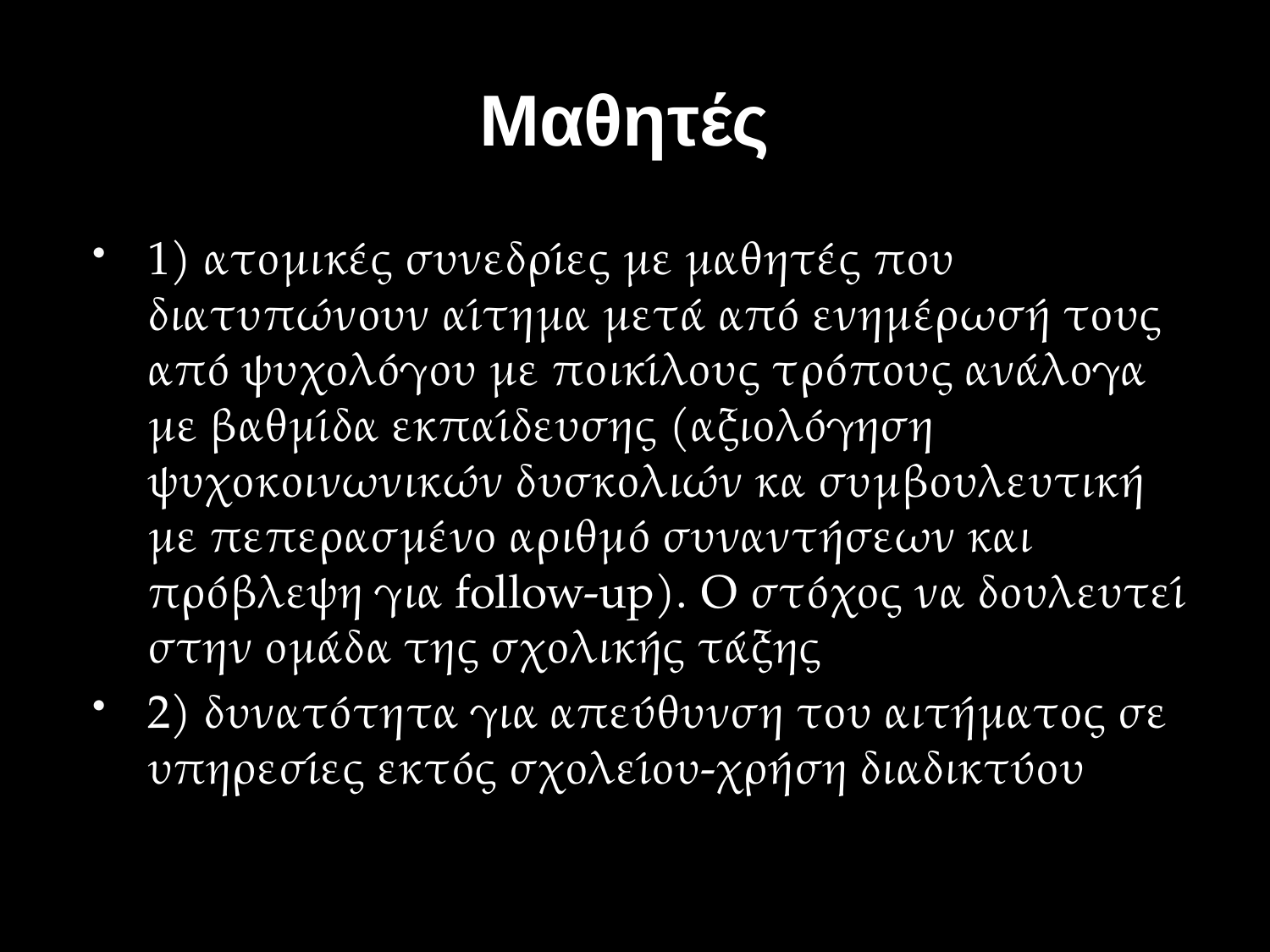

# Μαθητές
1) ατομικές συνεδρίες με μαθητές που διατυπώνουν αίτημα μετά από ενημέρωσή τους από ψυχολόγου με ποικίλους τρόπους ανάλογα με βαθμίδα εκπαίδευσης (αξιολόγηση ψυχοκοινωνικών δυσκολιών κα συμβουλευτική με πεπερασμένο αριθμό συναντήσεων και πρόβλεψη για follow-up). Ο στόχος να δουλευτεί στην ομάδα της σχολικής τάξης
2) δυνατότητα για απεύθυνση του αιτήματος σε υπηρεσίες εκτός σχολείου-χρήση διαδικτύου